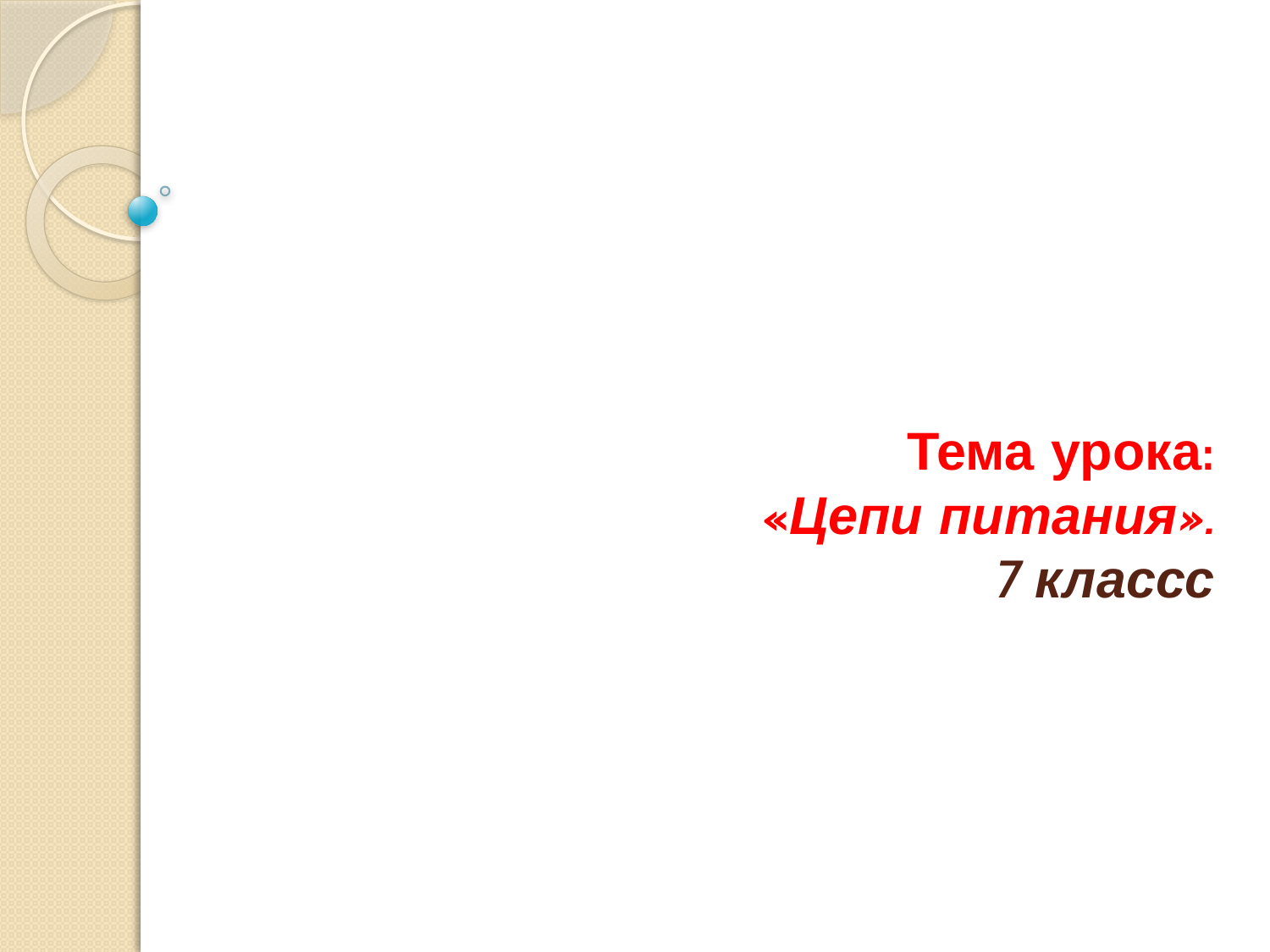

# Тема урока: «Цепи питания». 7 классс